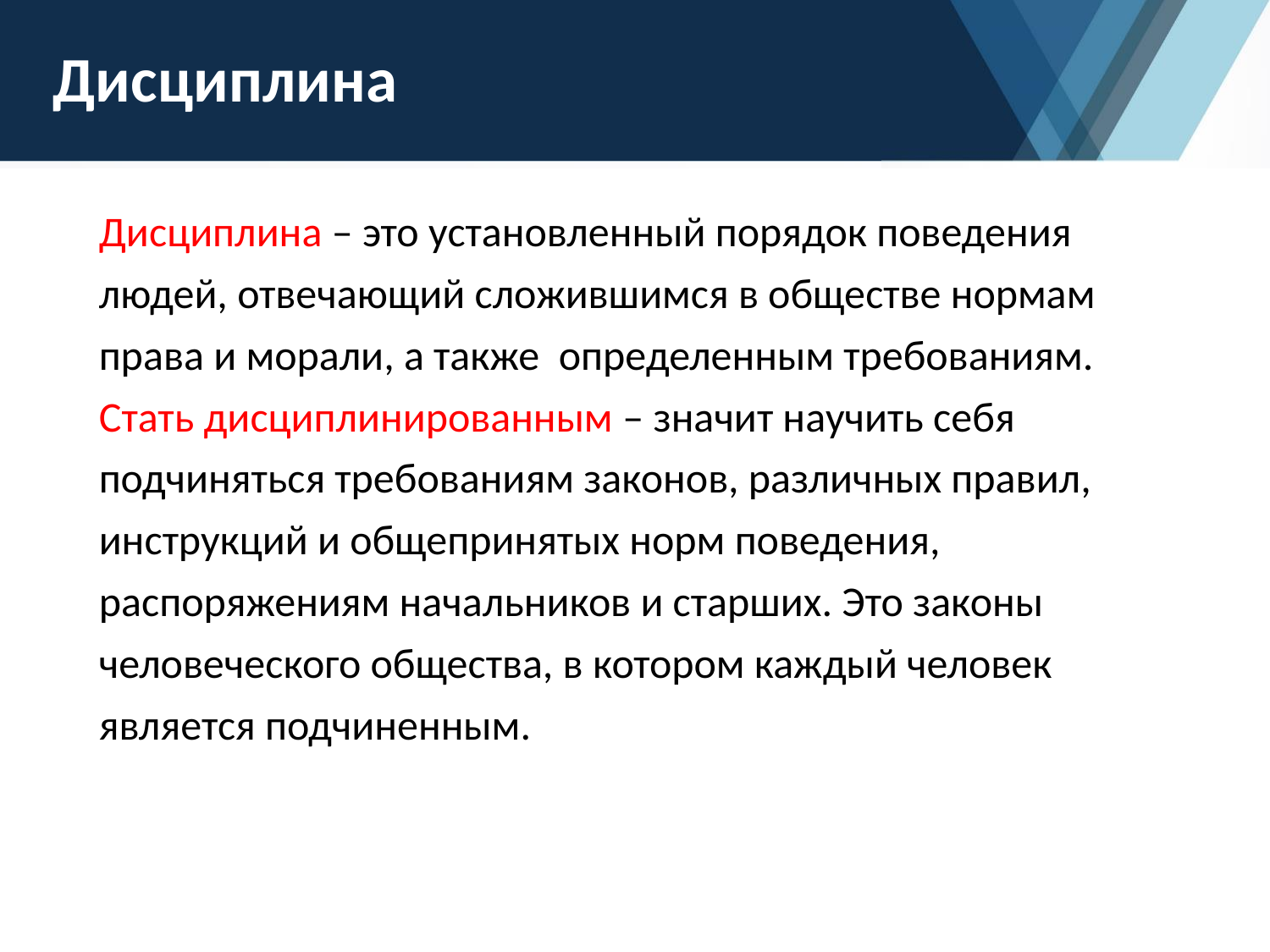

# Дисциплина
Дисциплина – это установленный порядок поведения людей, отвечающий сложившимся в обществе нормам права и морали, а также  определенным требованиям.
Стать дисциплинированным – значит научить себя подчиняться требованиям законов, различных правил, инструкций и общепринятых норм поведения, распоряжениям начальников и старших. Это законы человеческого общества, в котором каждый человек является подчиненным.